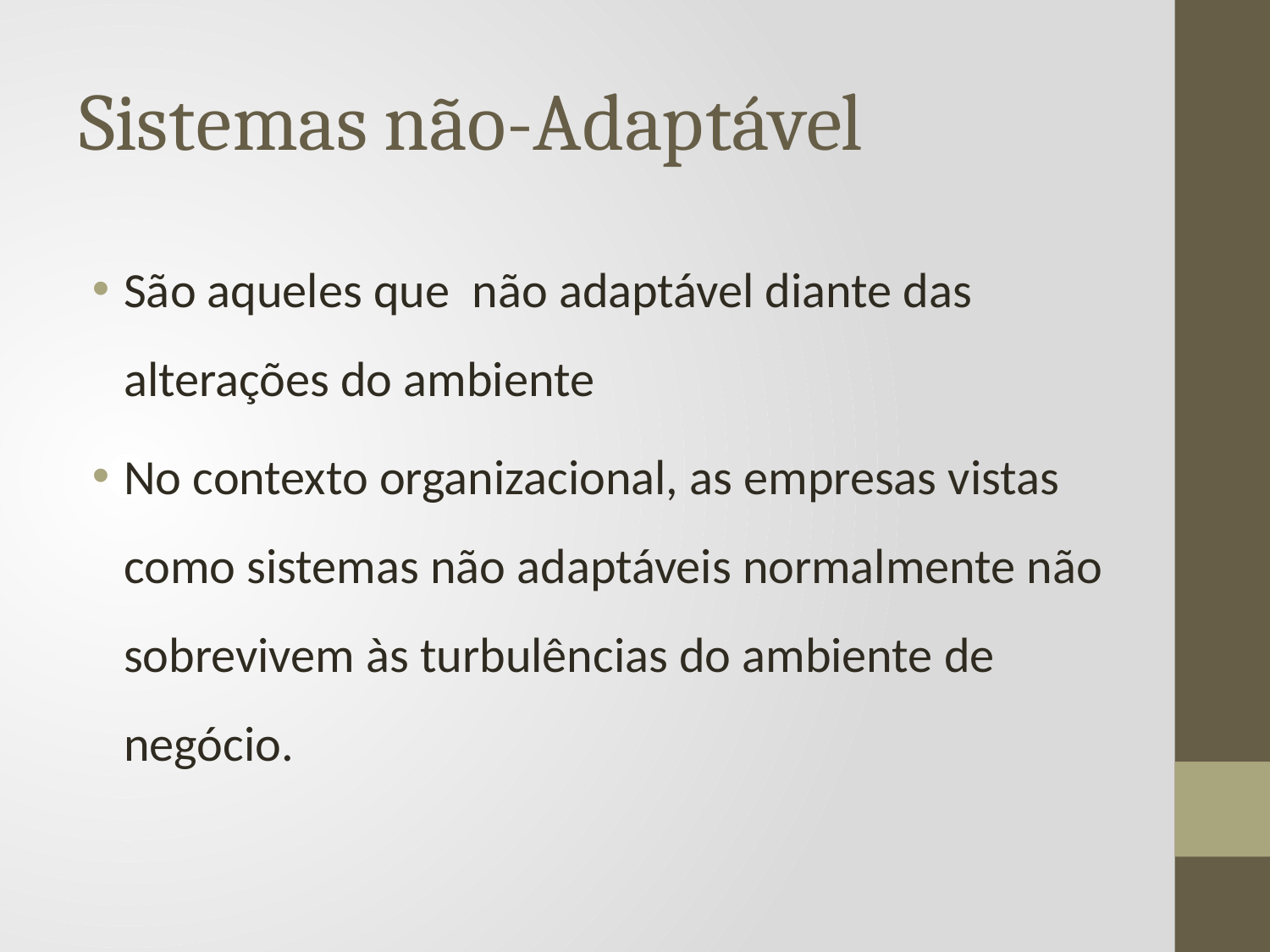

# Sistemas não-Adaptável
São aqueles que  não adaptável diante das alterações do ambiente
No contexto organizacional, as empresas vistas como sistemas não adaptáveis normalmente não sobrevivem às turbulências do ambiente de negócio.